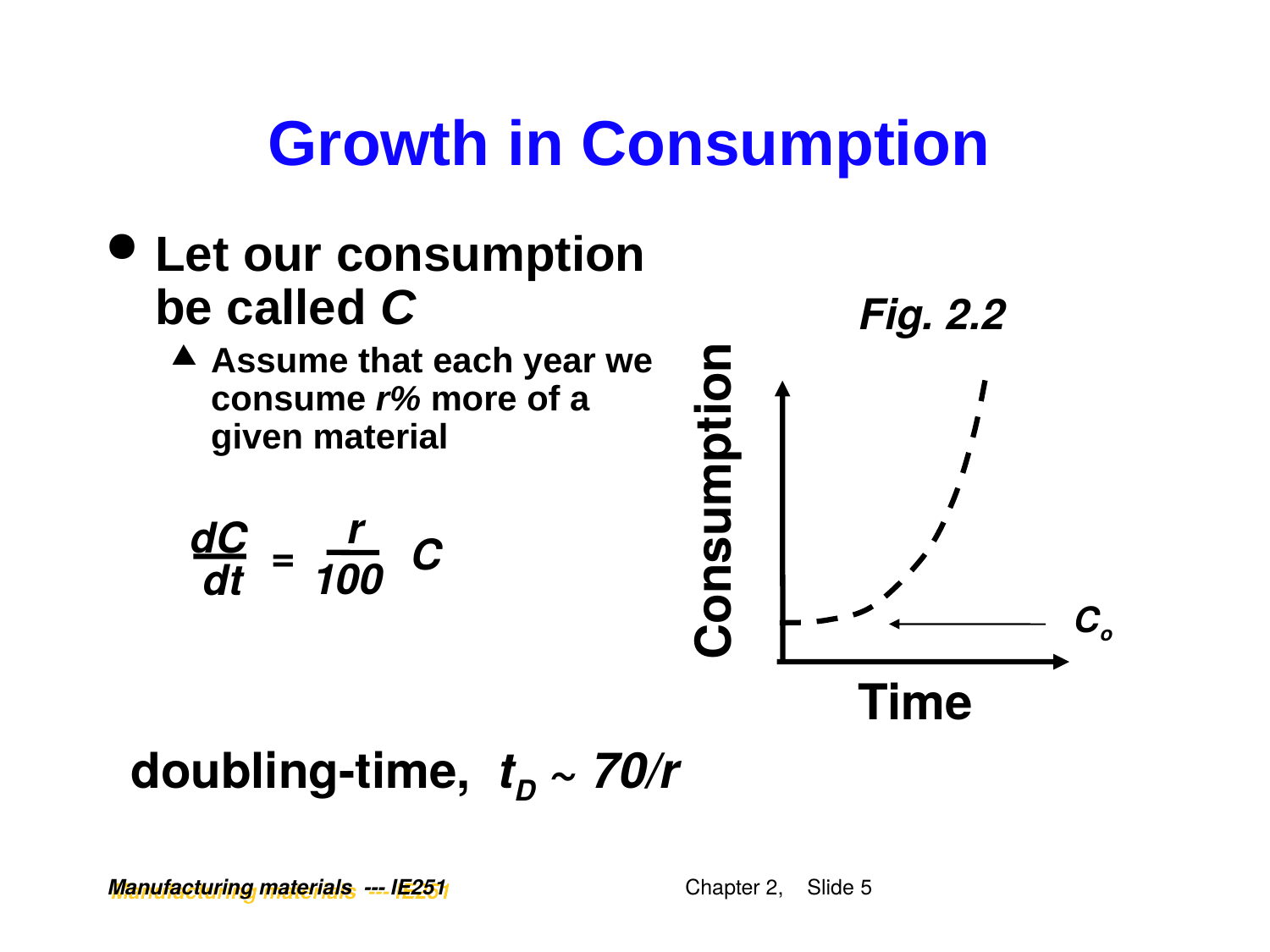

# Growth in Consumption
Let our consumption be called C
Assume that each year we consume r% more of a given material

Fig. 2.2

Consumption
r
dC
C
=
100
dt

Co

Time
doubling-time,  tD ~ 70/r